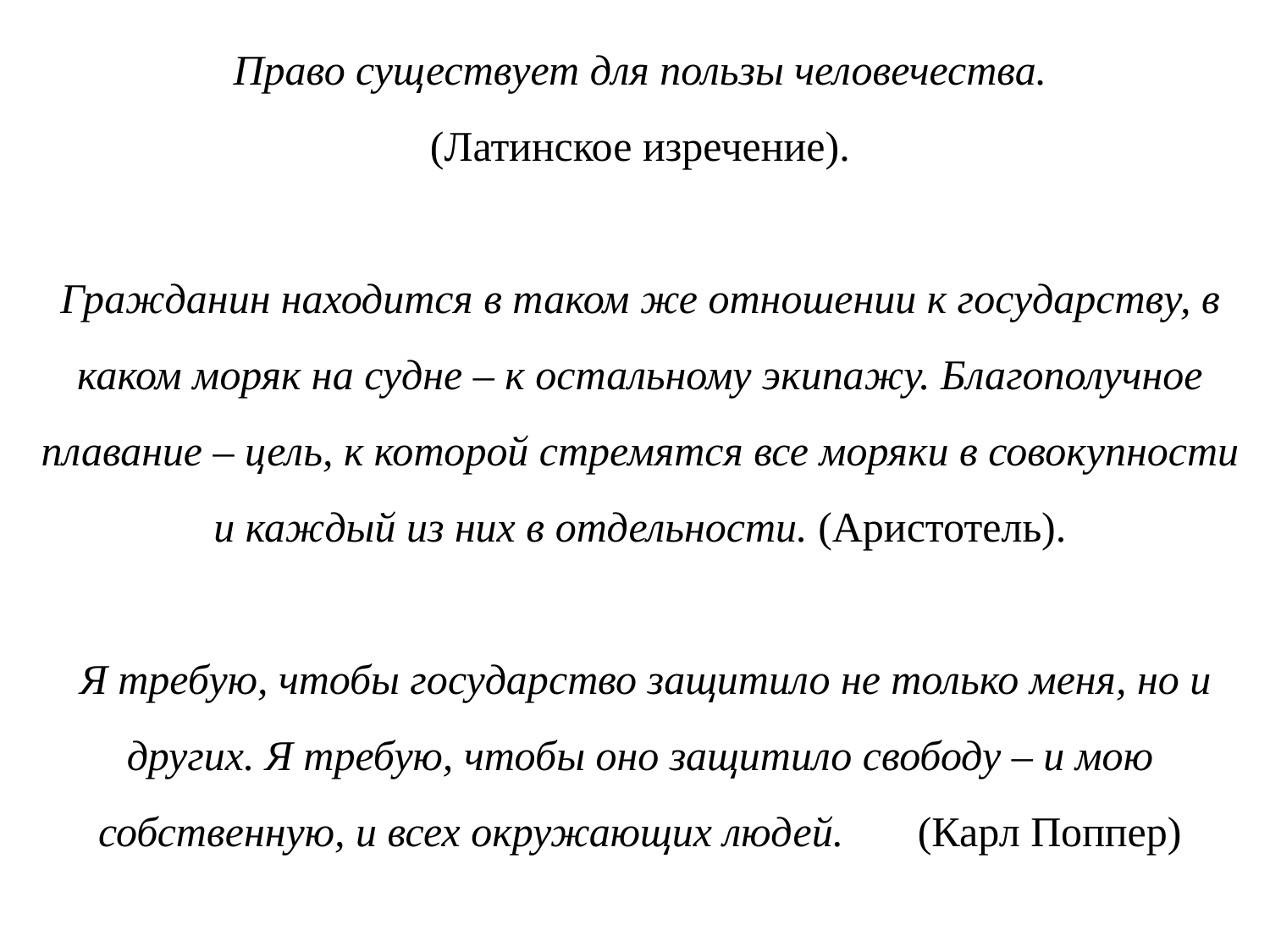

# Право существует для пользы человечества. (Латинское изречение).   Гражданин находится в таком же отношении к государству, в каком моряк на судне – к остальному экипажу. Благополучное плавание – цель, к которой стремятся все моряки в совокупности и каждый из них в отдельности. (Аристотель).   Я требую, чтобы государство защитило не только меня, но и других. Я требую, чтобы оно защитило свободу – и мою собственную, и всех окружающих людей.       (Карл Поппер)